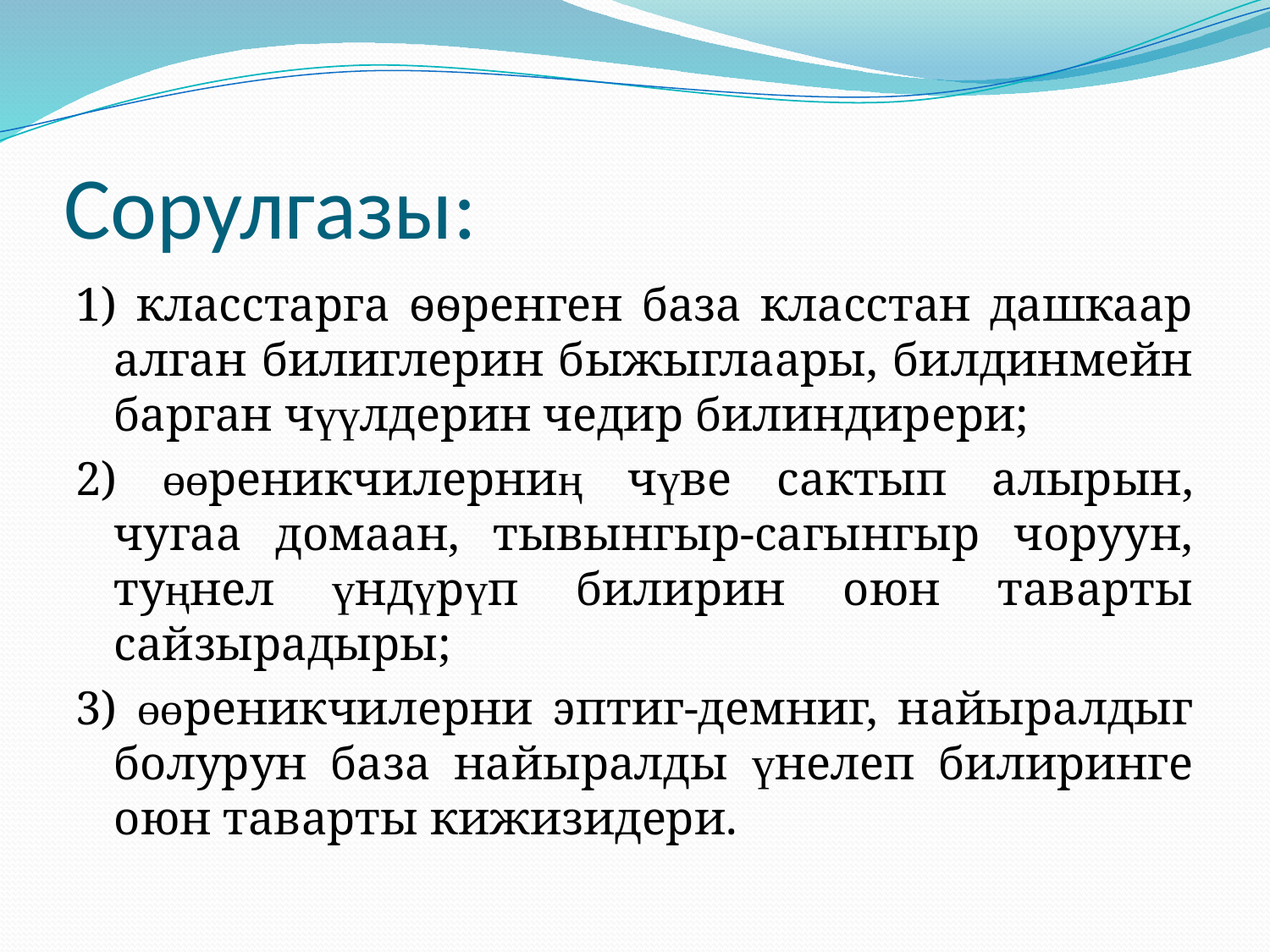

# Сорулгазы:
1) класстарга ѳѳренген база класстан дашкаар алган билиглерин быжыглаары, билдинмейн барган чүүлдерин чедир билиндирери;
2) өөреникчилерниң чүве сактып алырын, чугаа домаан, тывынгыр-сагынгыр чоруун, туңнел үндүрүп билирин оюн таварты сайзырадыры;
3) өөреникчилерни эптиг-демниг, найыралдыг болурун база найыралды үнелеп билиринге оюн таварты кижизидери.